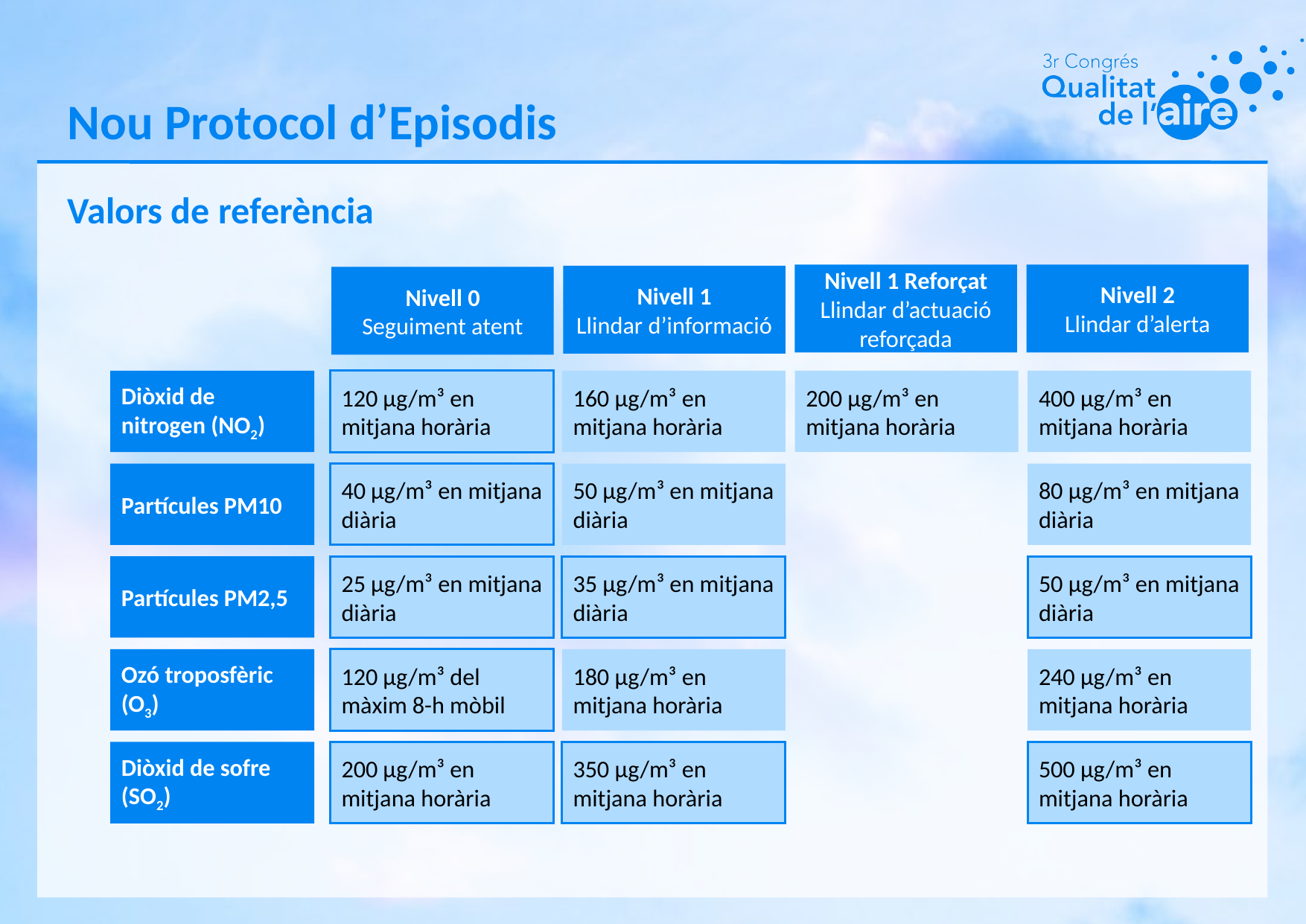

Nou Protocol d’Episodis
Valors de referència

Nivell 1 Reforçat
Llindar d’actuació reforçada
Nivell 2
Llindar d’alerta
Nivell 1
Llindar d’informació
Nivell 0
Seguiment atent
Diòxid de nitrogen (NO2)
160 µg/m³ en mitjana horària
200 µg/m³ en mitjana horària
400 µg/m³ en mitjana horària
120 µg/m³ en mitjana horària
Partícules PM10
50 µg/m³ en mitjana diària
80 µg/m³ en mitjana diària
40 µg/m³ en mitjana diària
Partícules PM2,5
35 µg/m³ en mitjana diària
50 µg/m³ en mitjana diària
25 µg/m³ en mitjana diària
Ozó troposfèric (O3)
180 µg/m³ en mitjana horària
240 µg/m³ en mitjana horària
120 µg/m³ del màxim 8-h mòbil
Diòxid de sofre (SO2)
350 µg/m³ en mitjana horària
500 µg/m³ en mitjana horària
200 µg/m³ en mitjana horària